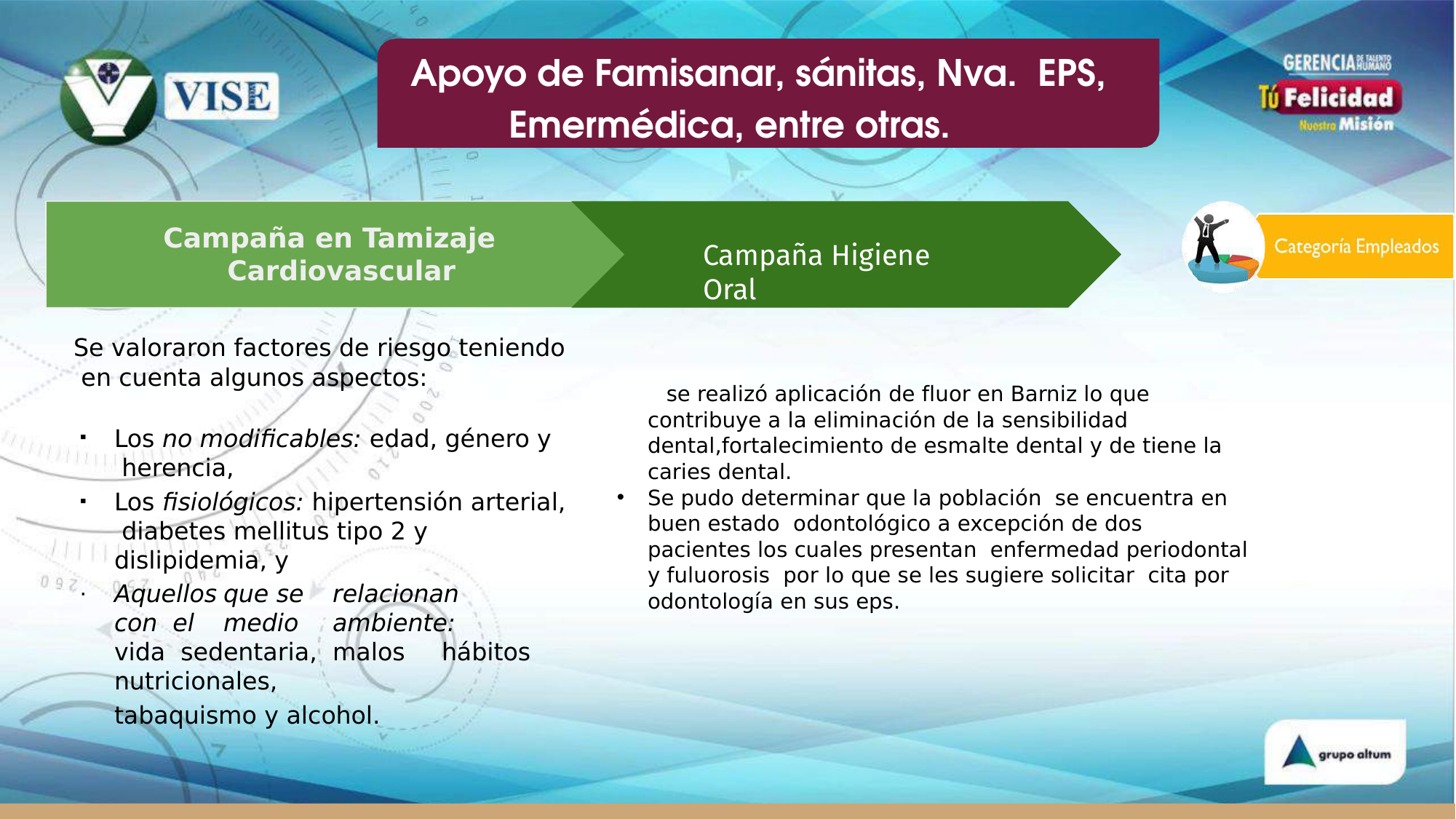

Apoyo de Famisanar, sánitas, Nva.  EPS, Emermédica, entre otras.

# Campaña en Tamizaje  Cardiovascular
Campaña Higiene Oral
Se valoraron factores de riesgo teniendo  en cuenta algunos aspectos:

Los no modificables: edad, género y  herencia,
Los fisiológicos: hipertensión arterial,  diabetes mellitus tipo 2 y  dislipidemia, y
Aquellos	que se	relacionan	con  el	medio	ambiente:	vida  sedentaria,	malos	hábitos  nutricionales,
tabaquismo y alcohol.

se realizó aplicación de fluor en Barniz lo que contribuye a la eliminación de la sensibilidad dental,fortalecimiento de esmalte dental y de tiene la caries dental.
Se pudo determinar que la población  se encuentra en buen estado  odontológico a excepción de dos  pacientes los cuales presentan  enfermedad periodontal y fuluorosis  por lo que se les sugiere solicitar  cita por odontología en sus eps.